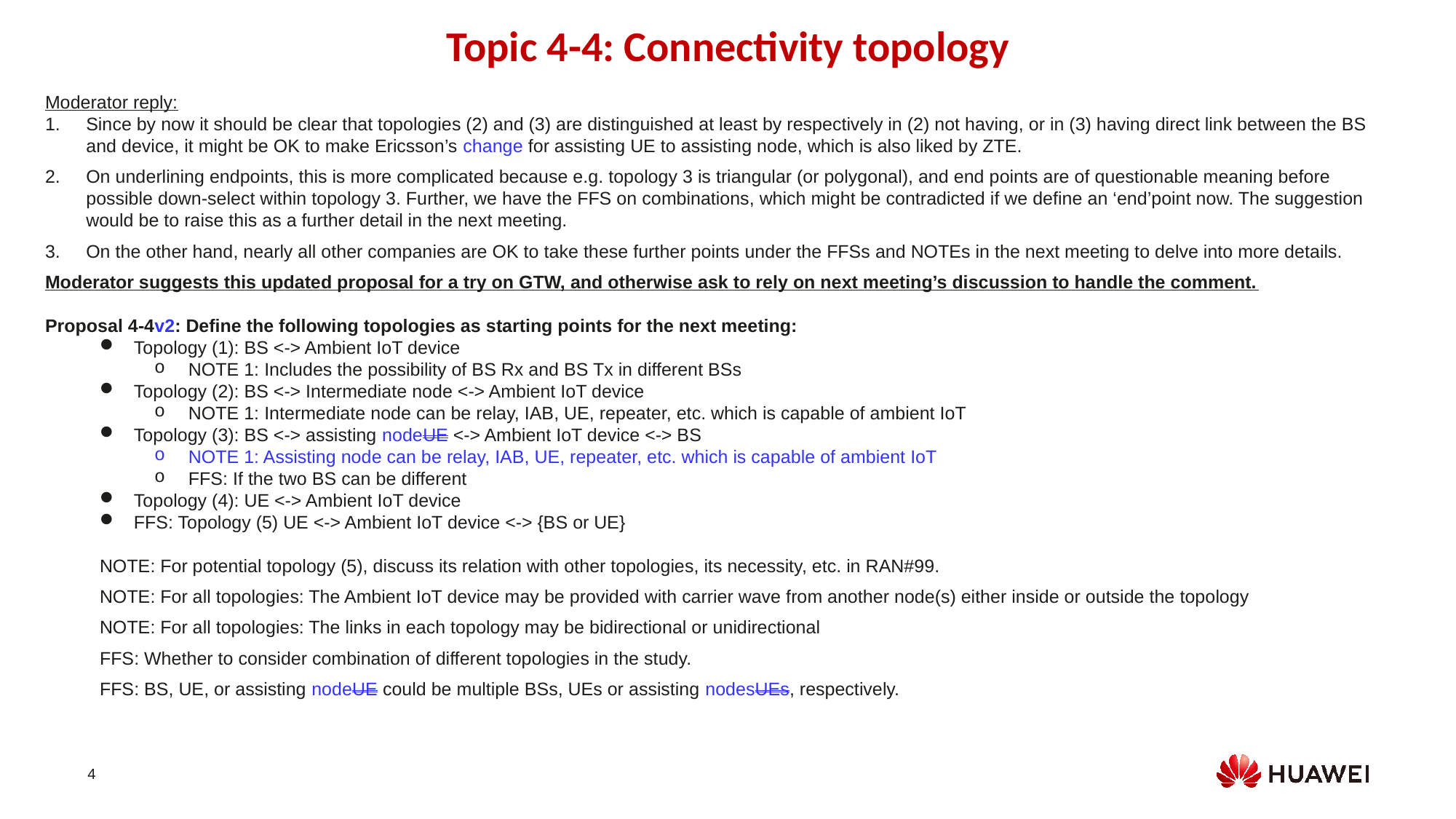

Topic 4-4: Connectivity topology
Moderator reply:
Since by now it should be clear that topologies (2) and (3) are distinguished at least by respectively in (2) not having, or in (3) having direct link between the BS and device, it might be OK to make Ericsson’s change for assisting UE to assisting node, which is also liked by ZTE.
On underlining endpoints, this is more complicated because e.g. topology 3 is triangular (or polygonal), and end points are of questionable meaning before possible down-select within topology 3. Further, we have the FFS on combinations, which might be contradicted if we define an ‘end’point now. The suggestion would be to raise this as a further detail in the next meeting.
On the other hand, nearly all other companies are OK to take these further points under the FFSs and NOTEs in the next meeting to delve into more details.
Moderator suggests this updated proposal for a try on GTW, and otherwise ask to rely on next meeting’s discussion to handle the comment.

Proposal 4-4v2: Define the following topologies as starting points for the next meeting:
Topology (1): BS <-> Ambient IoT device
NOTE 1: Includes the possibility of BS Rx and BS Tx in different BSs
Topology (2): BS <-> Intermediate node <-> Ambient IoT device
NOTE 1: Intermediate node can be relay, IAB, UE, repeater, etc. which is capable of ambient IoT
Topology (3): BS <-> assisting nodeUE <-> Ambient IoT device <-> BS
NOTE 1: Assisting node can be relay, IAB, UE, repeater, etc. which is capable of ambient IoT
FFS: If the two BS can be different
Topology (4): UE <-> Ambient IoT device
FFS: Topology (5) UE <-> Ambient IoT device <-> {BS or UE}

NOTE: For potential topology (5), discuss its relation with other topologies, its necessity, etc. in RAN#99.
NOTE: For all topologies: The Ambient IoT device may be provided with carrier wave from another node(s) either inside or outside the topology
NOTE: For all topologies: The links in each topology may be bidirectional or unidirectional
FFS: Whether to consider combination of different topologies in the study.
FFS: BS, UE, or assisting nodeUE could be multiple BSs, UEs or assisting nodesUEs, respectively.